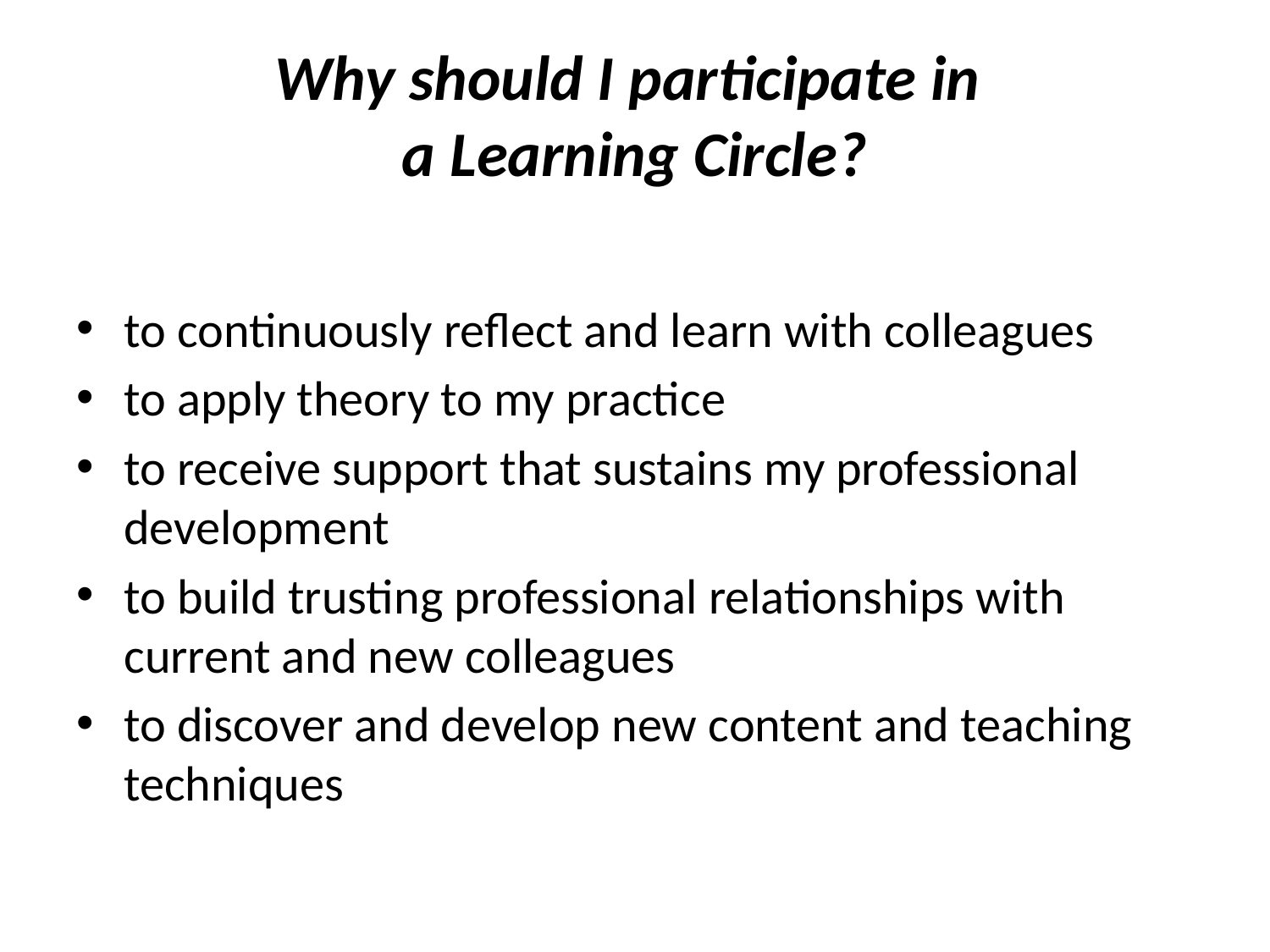

# Why should I participate in a Learning Circle?

to continuously reflect and learn with colleagues
to apply theory to my practice
to receive support that sustains my professional development
to build trusting professional relationships with current and new colleagues
to discover and develop new content and teaching techniques